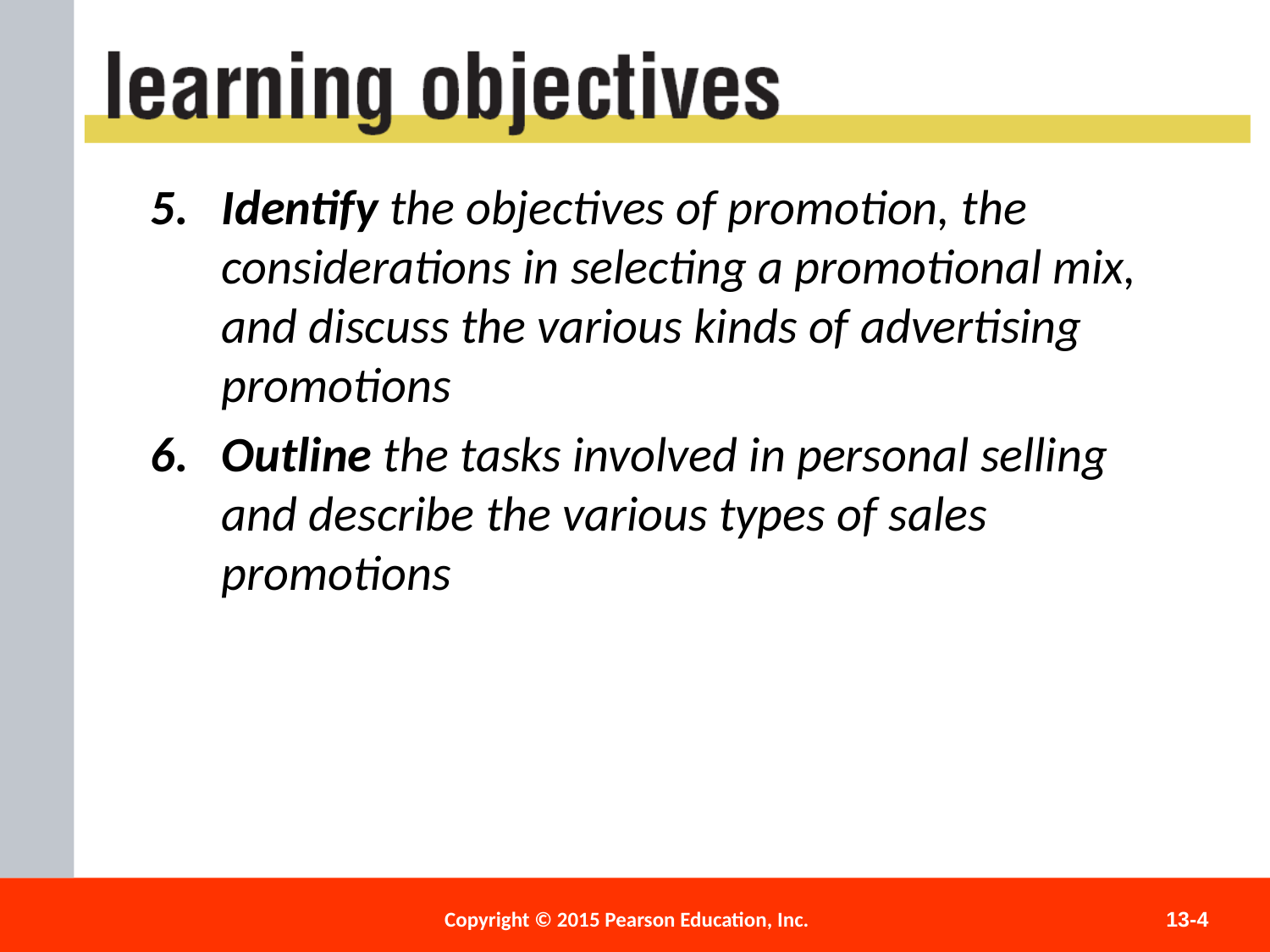

Identify the objectives of promotion, the considerations in selecting a promotional mix, and discuss the various kinds of advertising promotions
Outline the tasks involved in personal selling and describe the various types of sales promotions